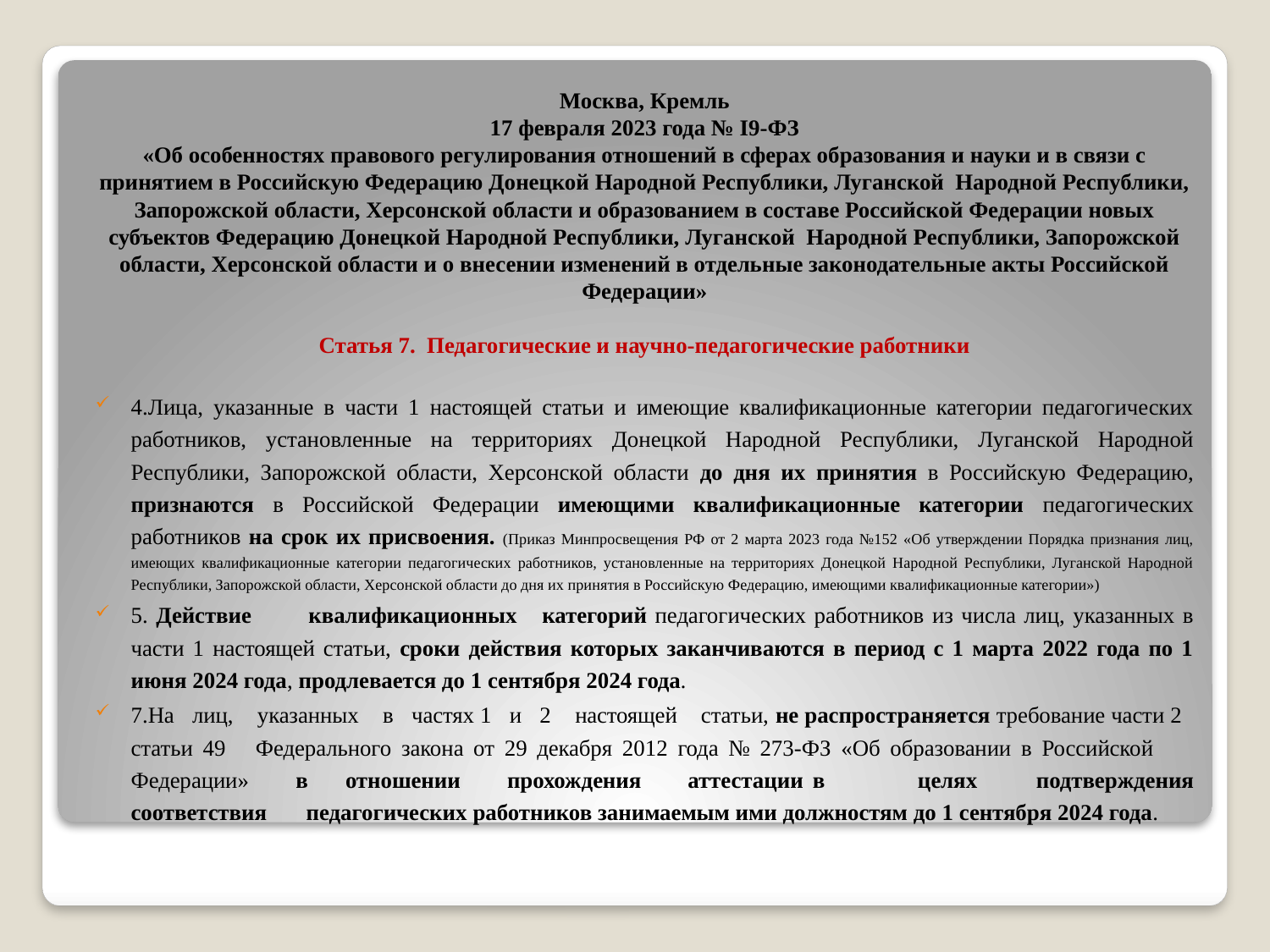

Москва, Кремль
17 февраля 2023 года № І9-ФЗ
«Об особенностях правового регулирования отношений в сферах образования и науки и в связи с принятием в Российскую Федерацию Донецкой Народной Республики, Луганской  Народной Республики, Запорожской области, Херсонской области и образованием в составе Российской Федерации новых субъектов Федерацию Донецкой Народной Республики, Луганской  Народной Республики, Запорожской области, Херсонской области и о внесении изменений в отдельные законодательные акты Российской Федерации»

Статья 7.  Педагогические и научно-педагогические работники
4.Лица, указанные в части 1 настоящей статьи и имеющие квалификационные категории педагогических работников, установленные на территориях Донецкой Народной Республики, Луганской Народной Республики, Запорожской области, Херсонской области до дня их принятия в Российскую Федерацию, признаются в Российской Федерации имеющими квалификационные категории педагогических работников на срок их присвоения. (Приказ Минпросвещения РФ от 2 марта 2023 года №152 «Об утверждении Порядка признания лиц, имеющих квалификационные категории педагогических работников, установленные на территориях Донецкой Народной Республики, Луганской Народной Республики, Запорожской области, Херсонской области до дня их принятия в Российскую Федерацию, имеющими квалификационные категории»)
5. Действие	квалификационных	категорий педагогических работников из числа лиц, указанных в части 1 настоящей статьи, сроки действия которых заканчиваются в период с 1 марта 2022 года по 1 июня 2024 года, продлевается до 1 сентября 2024 года.
7.На   лиц,    указанных    в   частях 1   и   2    настоящей    статьи, не распространяется требование части 2   статьи 49   Федерального закона от 29 декабря 2012 года № 273-ФЗ «Об образовании в Российской     Федерации»     в    отношении     прохождения     аттестации в          целях	    подтверждения соответствия	педагогических работников занимаемым ими должностям до 1 сентября 2024 года.